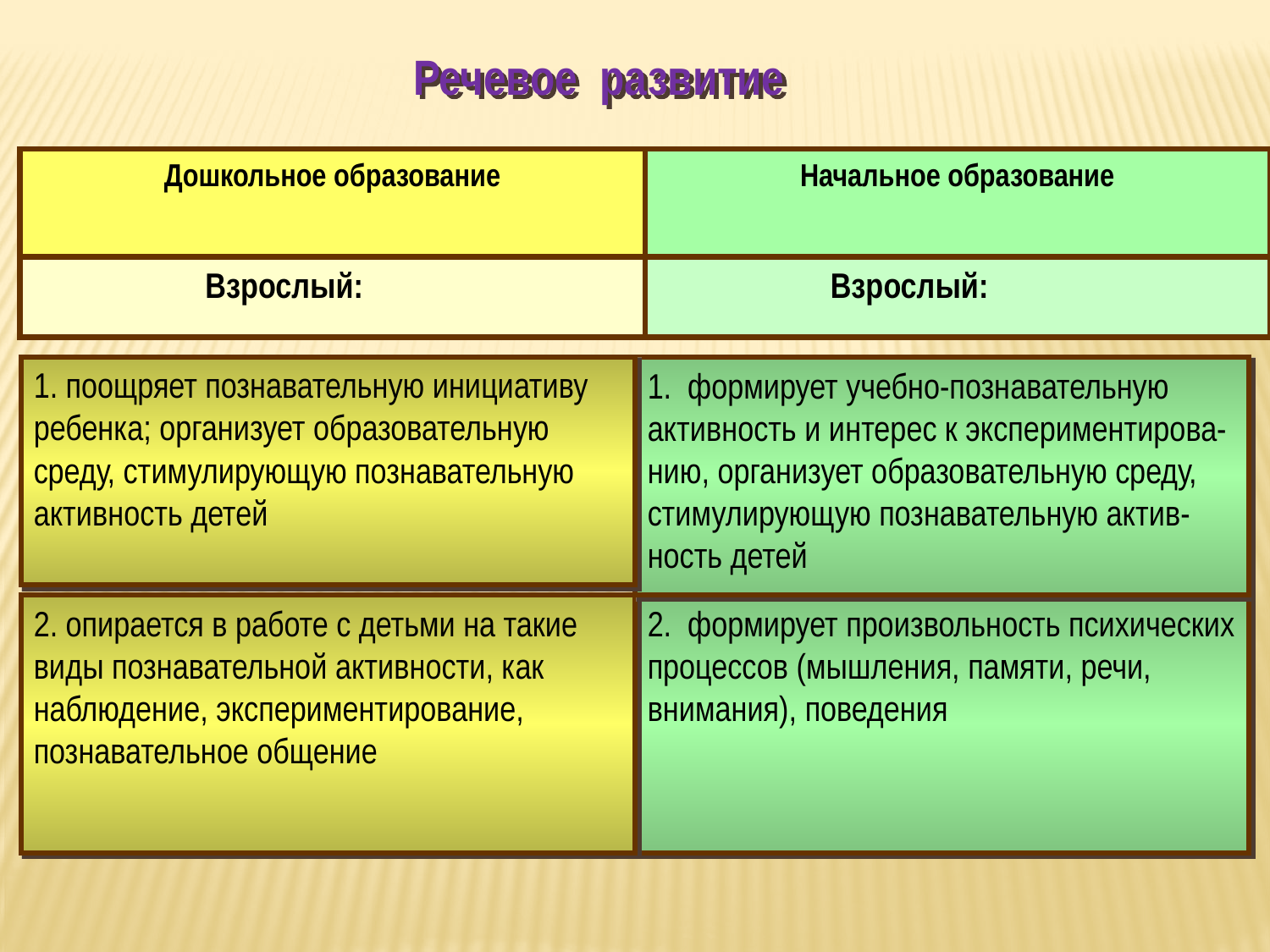

Речевое  развитие
Дошкольное образование
Начальное образование
	Взрослый:
	Взрослый:
1. поощряет познавательную инициативу ребенка; организует образовательную  среду, стимулирующую познавательную активность детей
1.  формирует учебно-познавательную    активность и интерес к экспериментирова-нию, организует образовательную среду, стимулирующую познавательную актив-ность детей
2. опирается в работе с детьми на такие виды познавательной активности, как наблюдение, экспериментирование, познавательное общение
2.  формирует произвольность психических процессов (мышления, памяти, речи, внимания), поведения